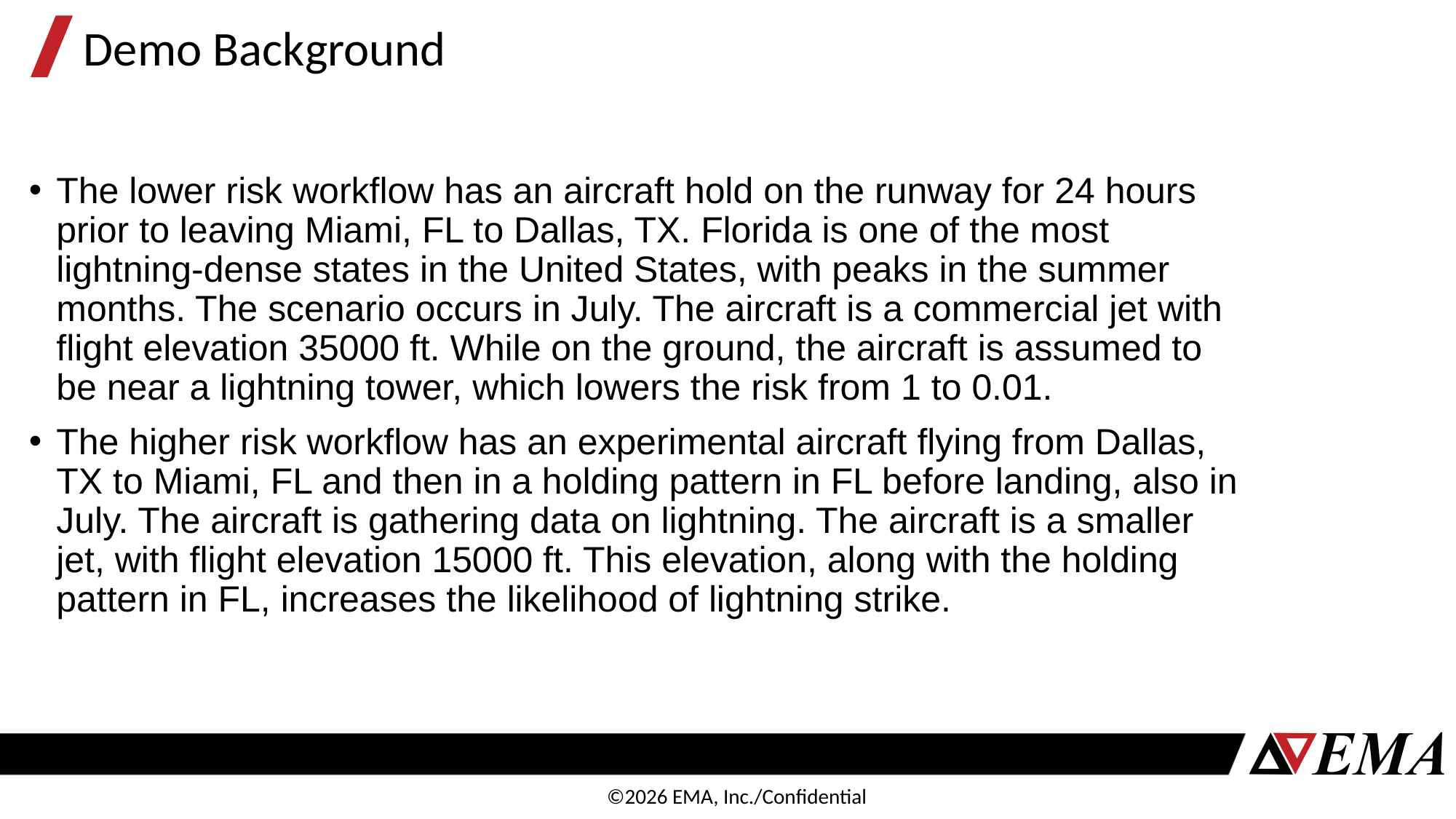

# Demo Background
The lower risk workflow has an aircraft hold on the runway for 24 hours prior to leaving Miami, FL to Dallas, TX. Florida is one of the most lightning-dense states in the United States, with peaks in the summer months. The scenario occurs in July. The aircraft is a commercial jet with flight elevation 35000 ft. While on the ground, the aircraft is assumed to be near a lightning tower, which lowers the risk from 1 to 0.01.
The higher risk workflow has an experimental aircraft flying from Dallas, TX to Miami, FL and then in a holding pattern in FL before landing, also in July. The aircraft is gathering data on lightning. The aircraft is a smaller jet, with flight elevation 15000 ft. This elevation, along with the holding pattern in FL, increases the likelihood of lightning strike.